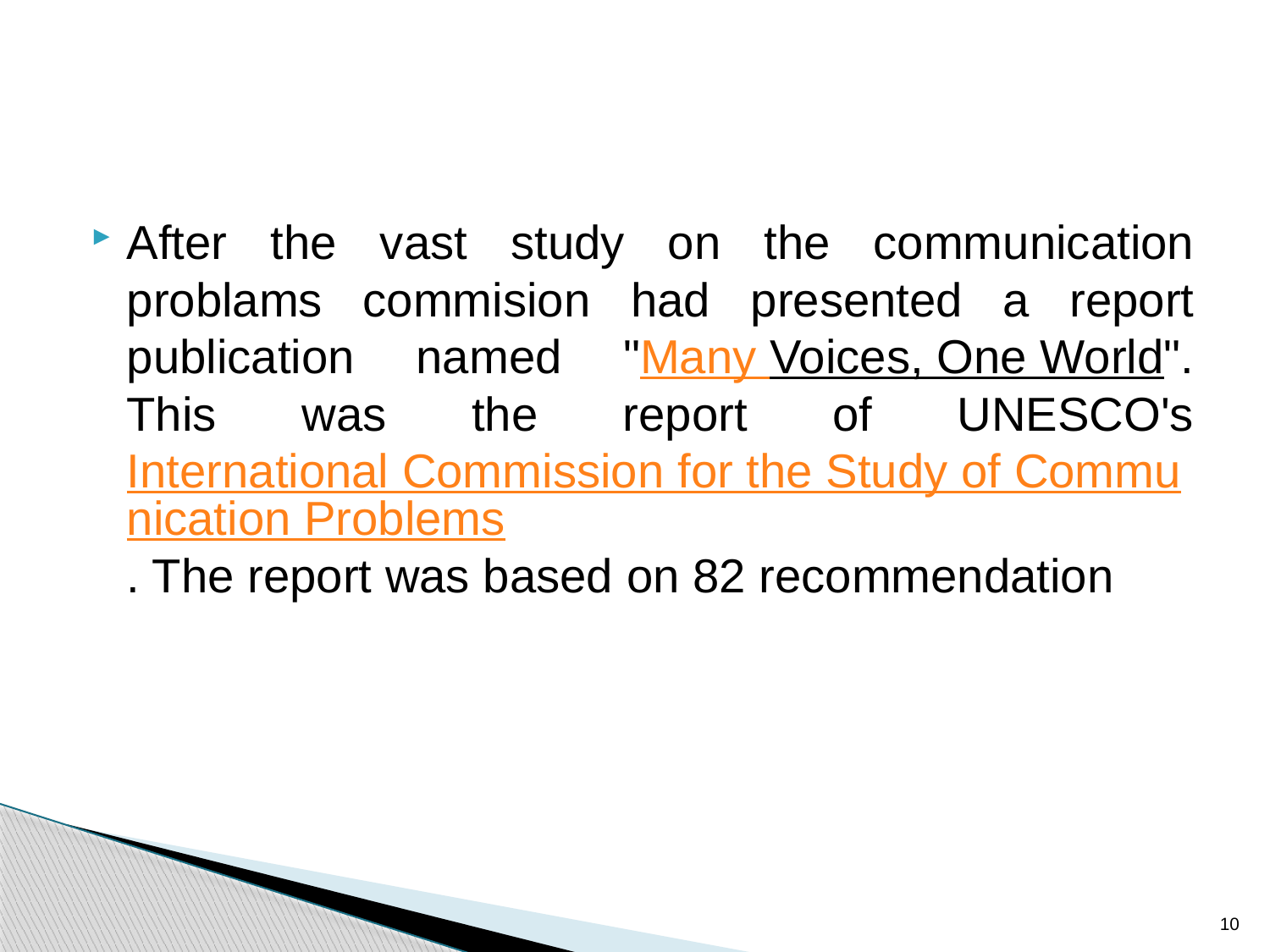

#
After the vast study on the communication problams commision had presented a report publication named "Many Voices, One World". This was the report of UNESCO's International Commission for the Study of Communication Problems. The report was based on 82 recommendation
10